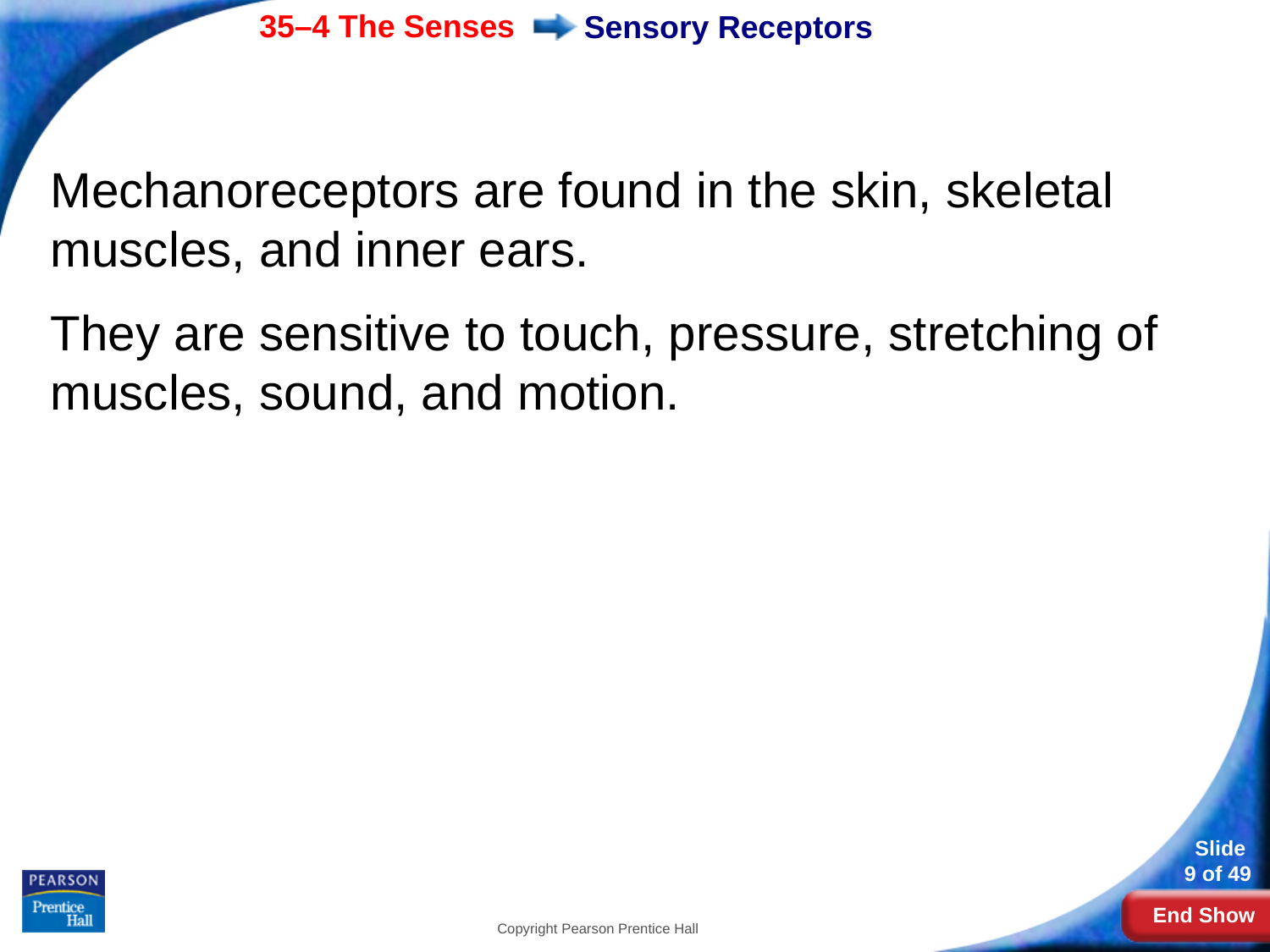

# Sensory Receptors
Mechanoreceptors are found in the skin, skeletal muscles, and inner ears.
They are sensitive to touch, pressure, stretching of muscles, sound, and motion.
Copyright Pearson Prentice Hall